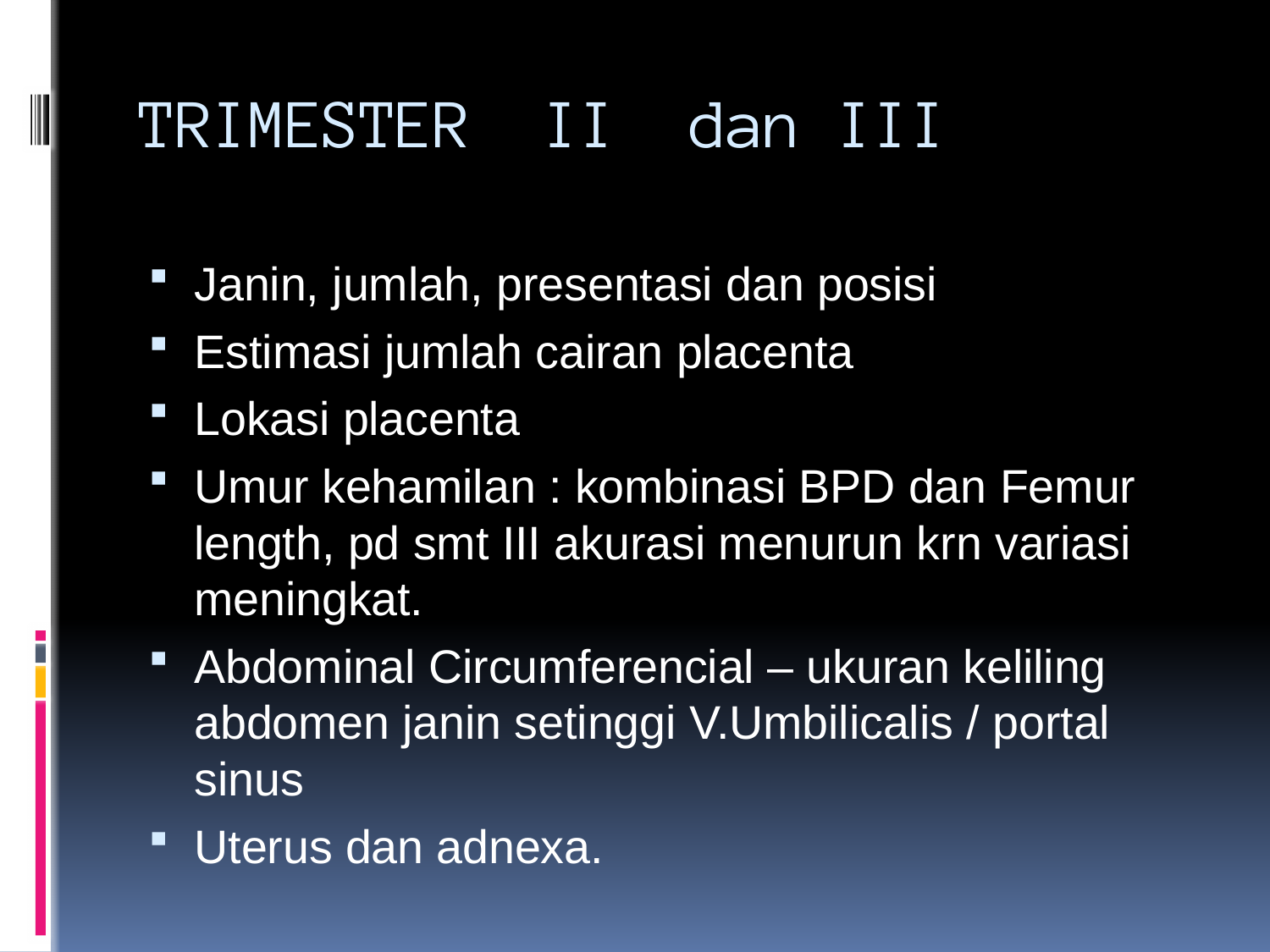

# TRIMESTER  II  dan III
Janin, jumlah, presentasi dan posisi
Estimasi jumlah cairan placenta
Lokasi placenta
Umur kehamilan : kombinasi BPD dan Femur length, pd smt III akurasi menurun krn variasi meningkat.
Abdominal Circumferencial – ukuran keliling abdomen janin setinggi V.Umbilicalis / portal sinus
Uterus dan adnexa.